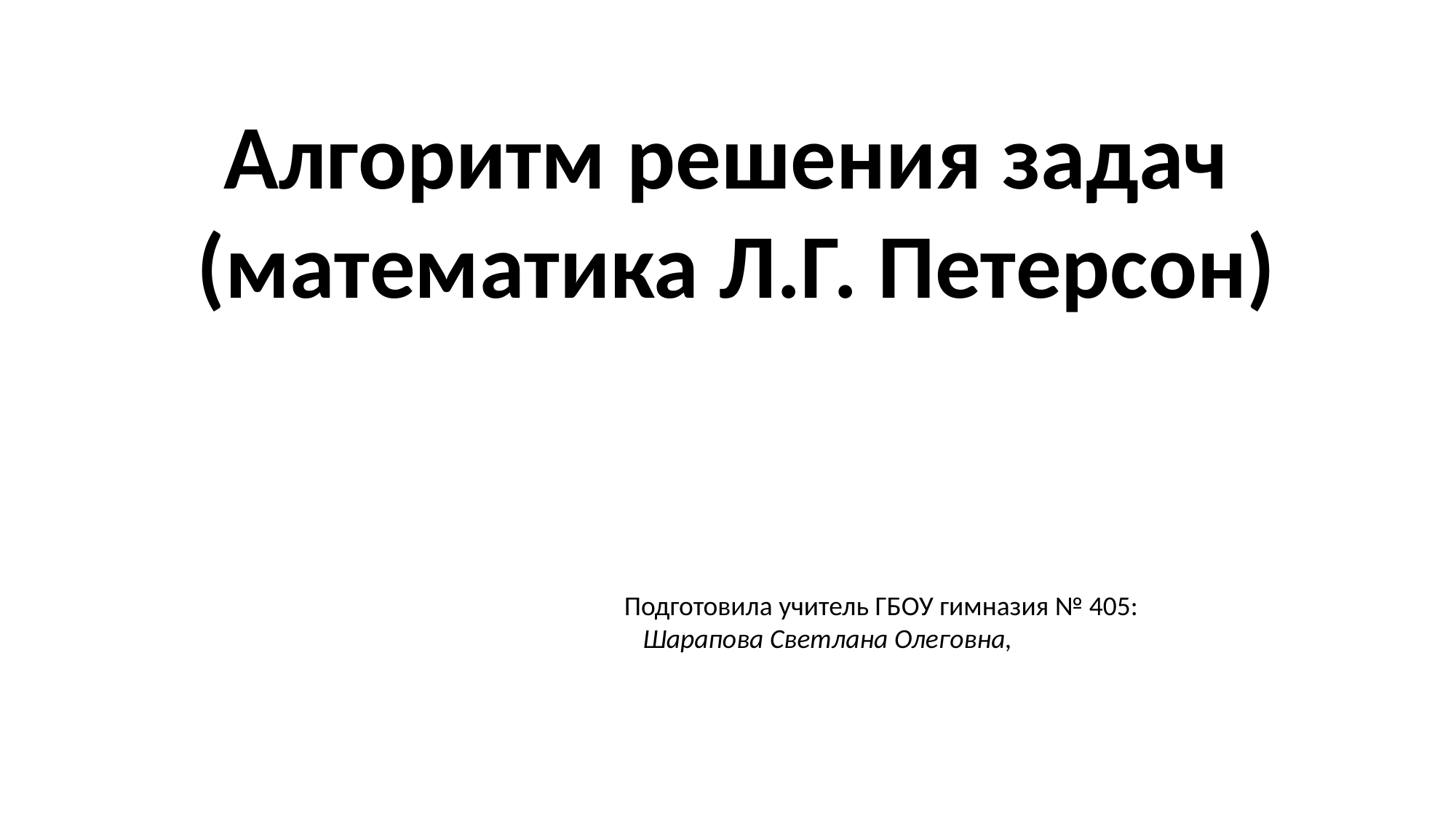

Алгоритм решения задач
(математика Л.Г. Петерсон)
Подготовила учитель ГБОУ гимназия № 405:
   Шарапова Светлана Олеговна,